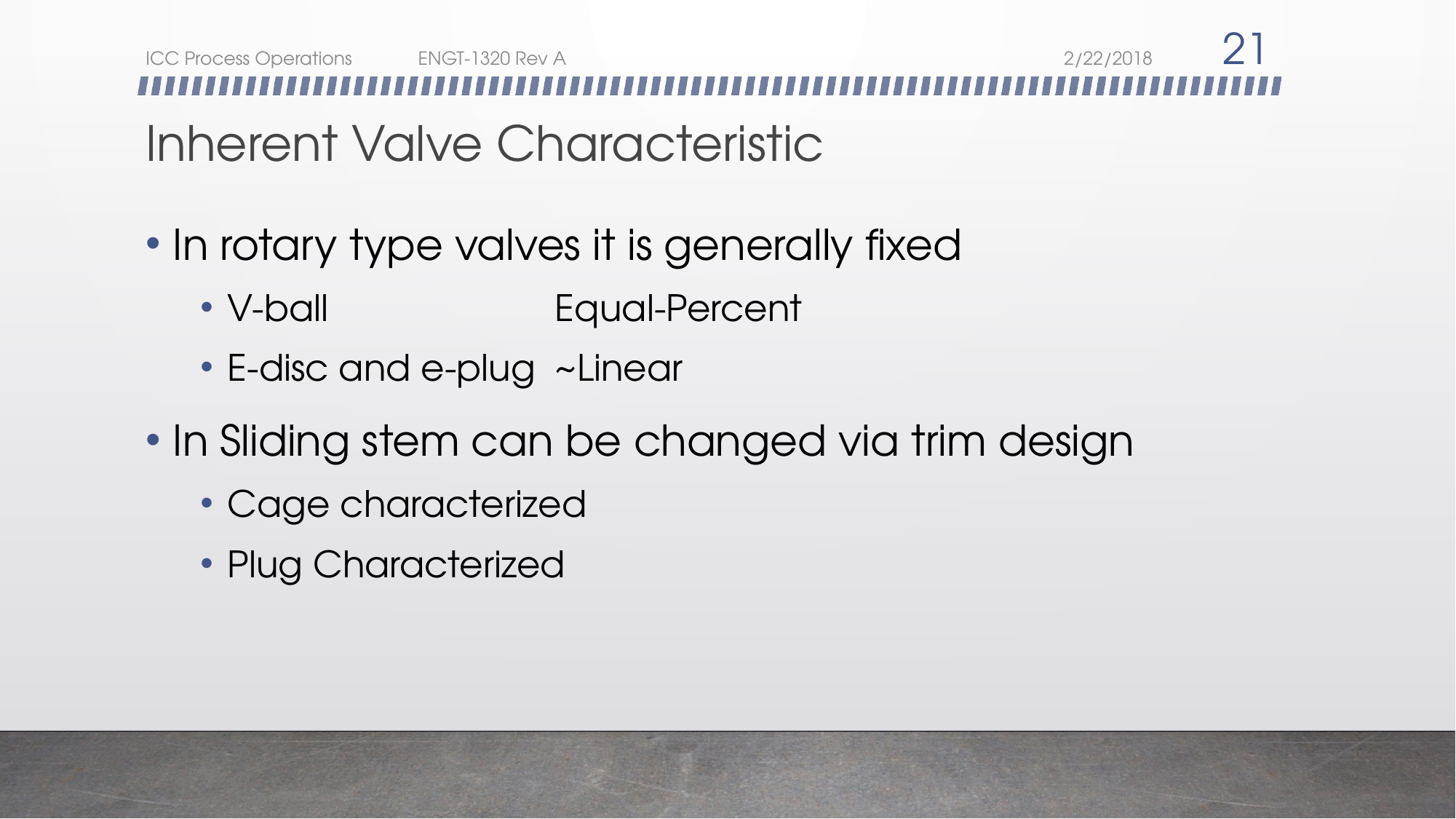

21
ICC Process Operations             ENGT-1320 Rev A
2/22/2018
# Inherent Valve Characteristic
In rotary type valves it is generally fixed
V-ball			Equal-Percent
E-disc and e-plug	~Linear
In Sliding stem can be changed via trim design
Cage characterized
Plug Characterized